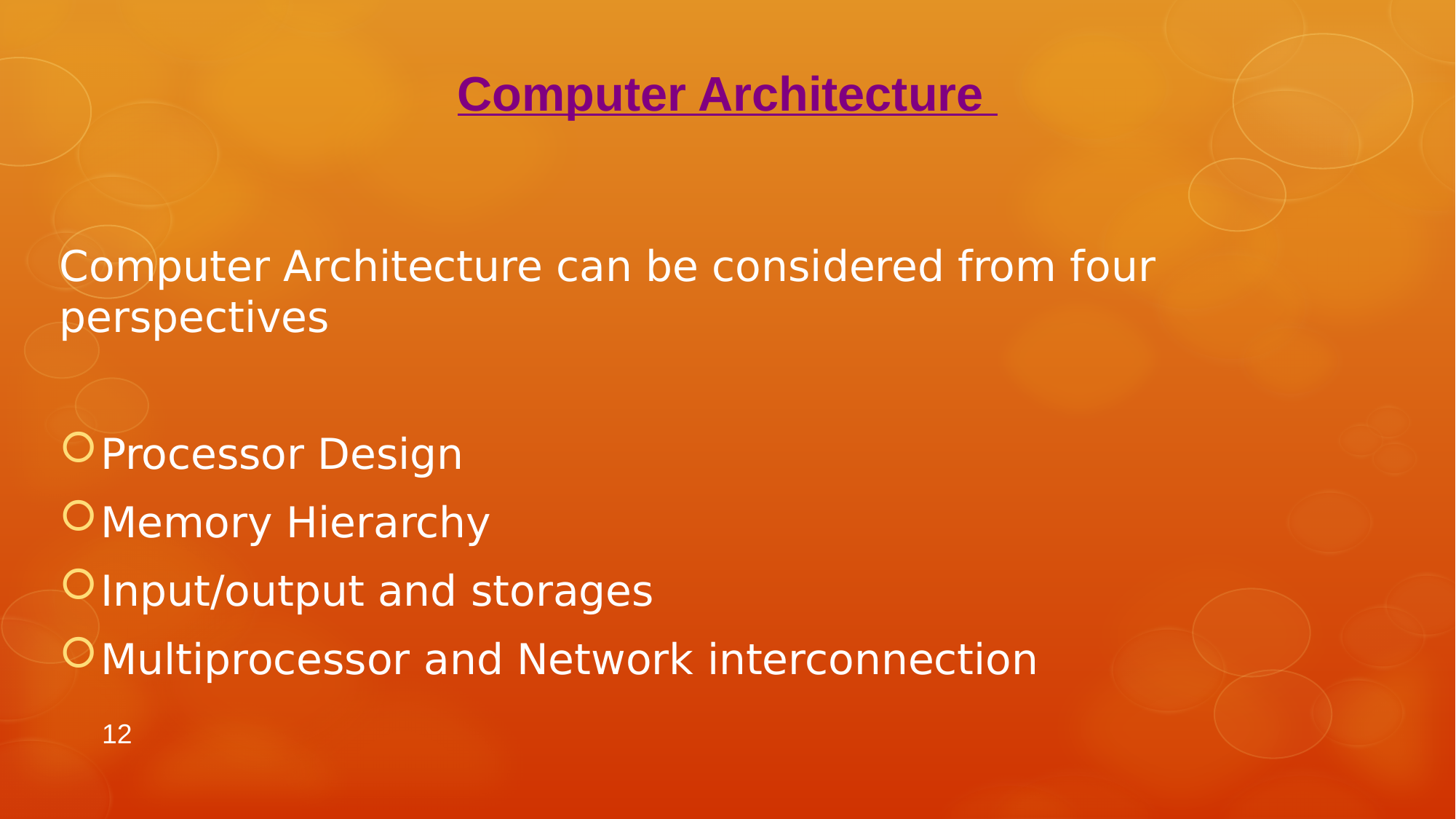

Computer Architecture
Computer Architecture can be considered from four perspectives

Processor Design
Memory Hierarchy
Input/output and storages
Multiprocessor and Network interconnection
12